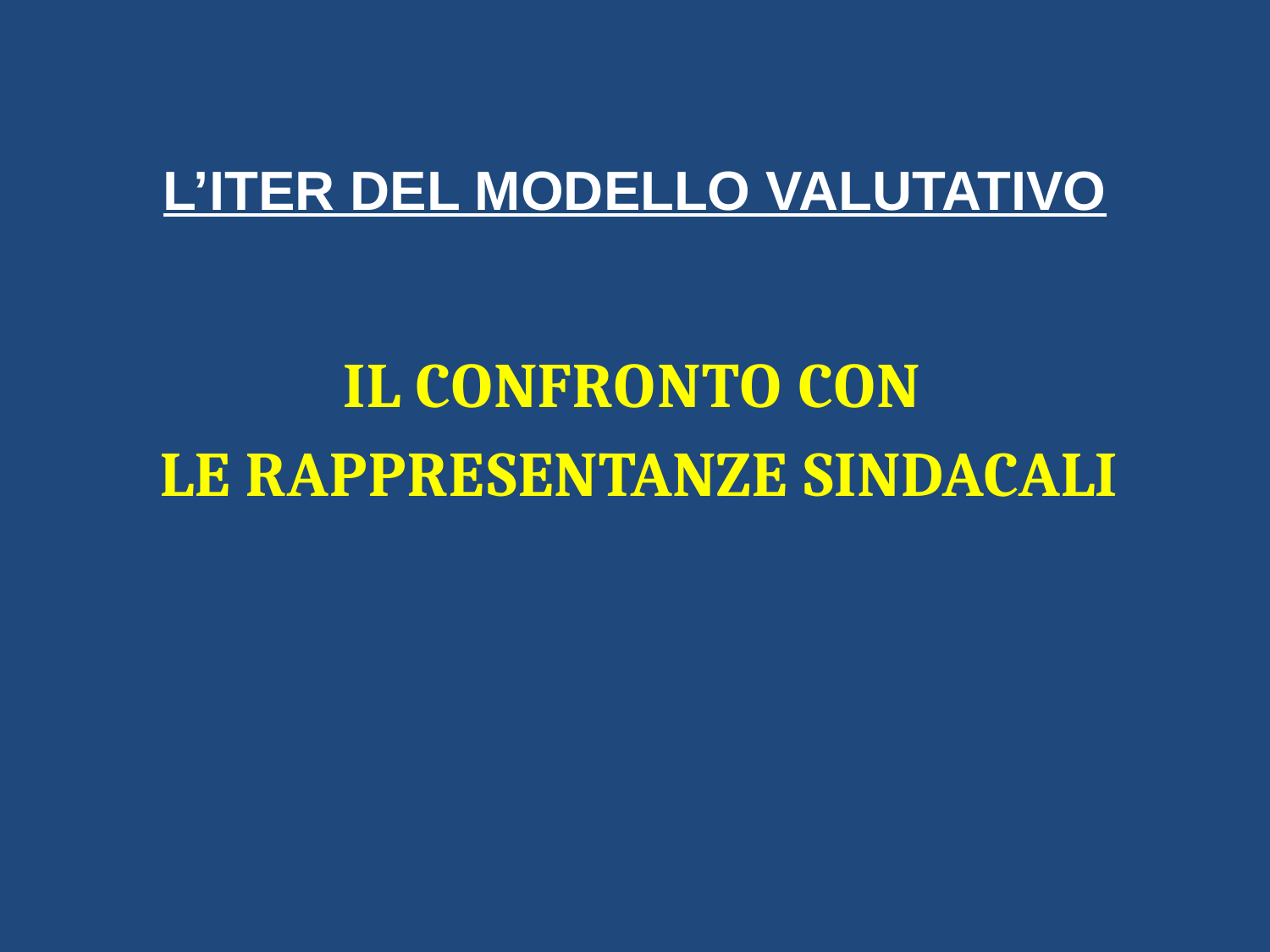

# L’ITER DEL MODELLO VALUTATIVO
IL CONFRONTO CON
LE RAPPRESENTANZE SINDACALI